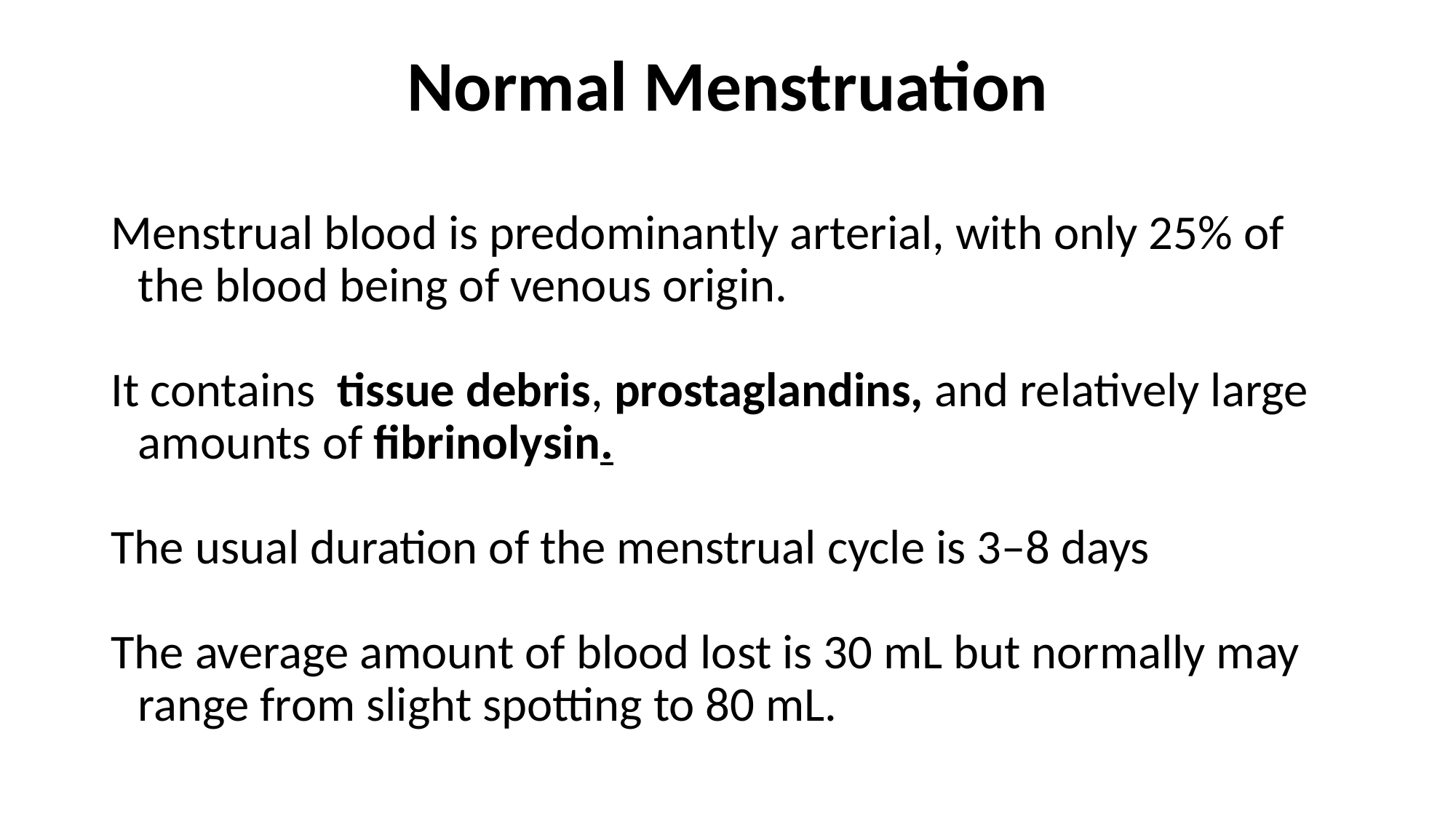

# Normal Menstruation
Menstrual blood is predominantly arterial, with only 25% of the blood being of venous origin.

It contains  tissue debris, prostaglandins, and relatively large amounts of fibrinolysin.

The usual duration of the menstrual cycle is 3–8 days

The average amount of blood lost is 30 mL but normally may range from slight spotting to 80 mL.